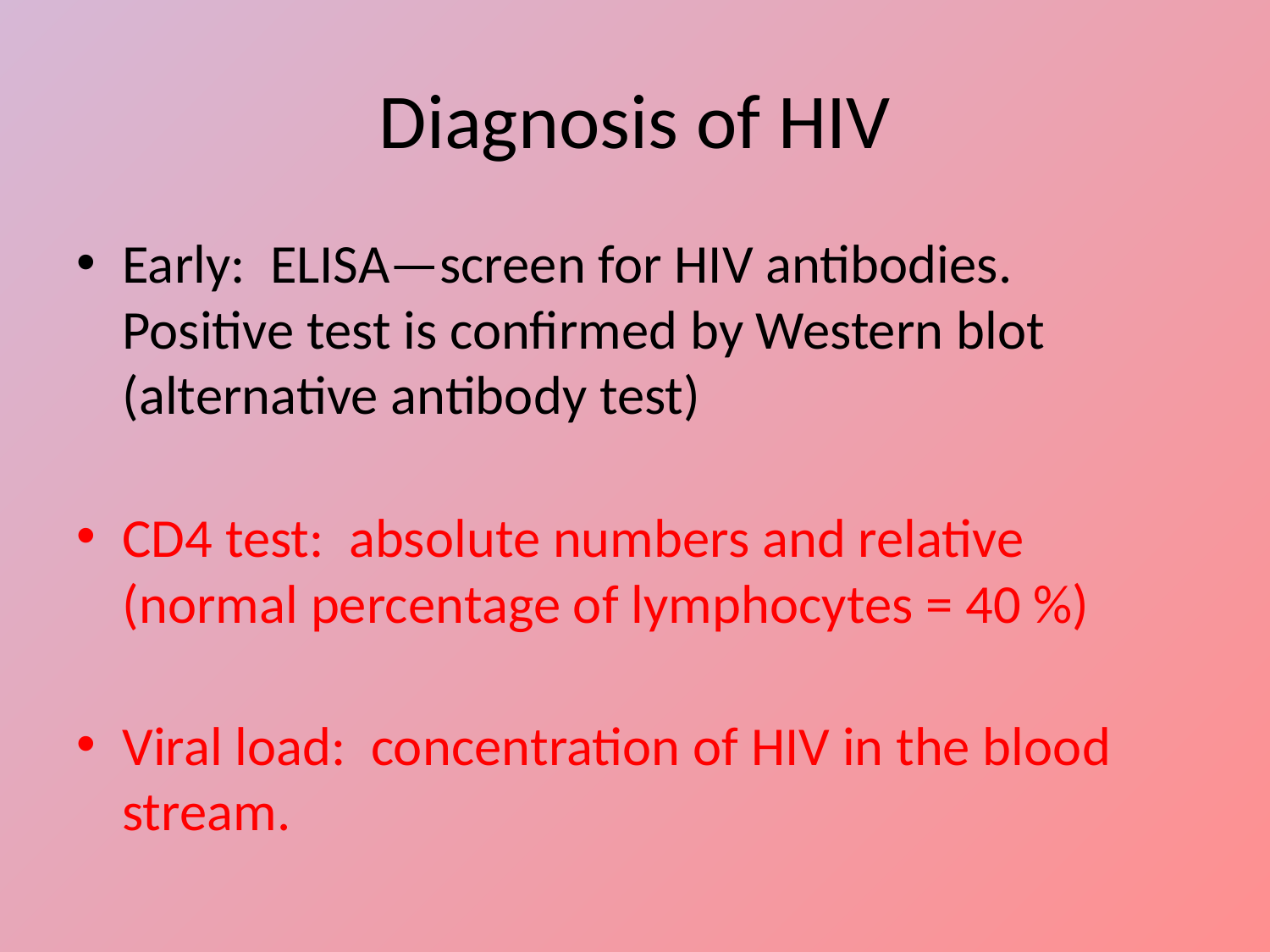

# Diagnosis of HIV
Early:  ELISA—screen for HIV antibodies.  Positive test is confirmed by Western blot (alternative antibody test)
CD4 test:  absolute numbers and relative (normal percentage of lymphocytes = 40 %)
Viral load:  concentration of HIV in the blood stream.